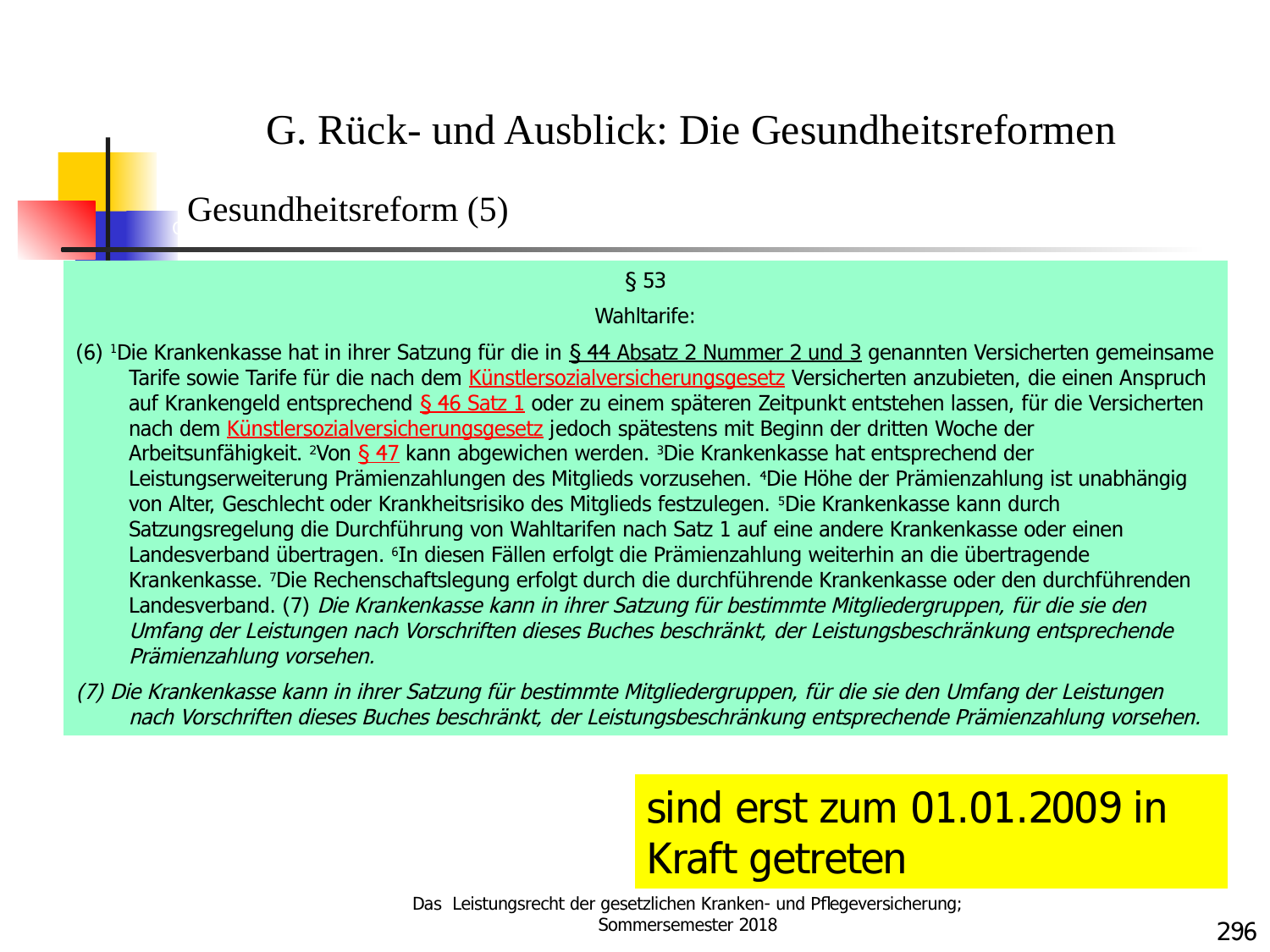

Gesundheitsreform
G. Rück- und Ausblick: Die Gesundheitsreformen

Gesundheitsreform (5)
§ 53
Wahltarife:
(6) 1Die Krankenkasse hat in ihrer Satzung für die in § 44 Absatz 2 Nummer 2 und 3 genannten Versicherten gemeinsame Tarife sowie Tarife für die nach dem Künstlersozialversicherungsgesetz Versicherten anzubieten, die einen Anspruch auf Krankengeld entsprechend § 46 Satz 1 oder zu einem späteren Zeitpunkt entstehen lassen, für die Versicherten nach dem Künstlersozialversicherungsgesetz jedoch spätestens mit Beginn der dritten Woche der Arbeitsunfähigkeit. 2Von § 47 kann abgewichen werden. 3Die Krankenkasse hat entsprechend der Leistungserweiterung Prämienzahlungen des Mitglieds vorzusehen. 4Die Höhe der Prämienzahlung ist unabhängig von Alter, Geschlecht oder Krankheitsrisiko des Mitglieds festzulegen. 5Die Krankenkasse kann durch Satzungsregelung die Durchführung von Wahltarifen nach Satz 1 auf eine andere Krankenkasse oder einen Landesverband übertragen. 6In diesen Fällen erfolgt die Prämienzahlung weiterhin an die übertragende Krankenkasse. 7Die Rechenschaftslegung erfolgt durch die durchführende Krankenkasse oder den durchführenden Landesverband. (7) Die Krankenkasse kann in ihrer Satzung für bestimmte Mitgliedergruppen, für die sie den Umfang der Leistungen nach Vorschriften dieses Buches beschränkt, der Leistungsbeschränkung entsprechende Prämienzahlung vorsehen.
(7) Die Krankenkasse kann in ihrer Satzung für bestimmte Mitgliedergruppen, für die sie den Umfang der Leistungen nach Vorschriften dieses Buches beschränkt, der Leistungsbeschränkung entsprechende Prämienzahlung vorsehen.
Krankheit
sind erst zum 01.01.2009 in Kraft getreten
Das  Leistungsrecht der gesetzlichen Kranken- und Pflegeversicherung; Sommersemester 2018
296